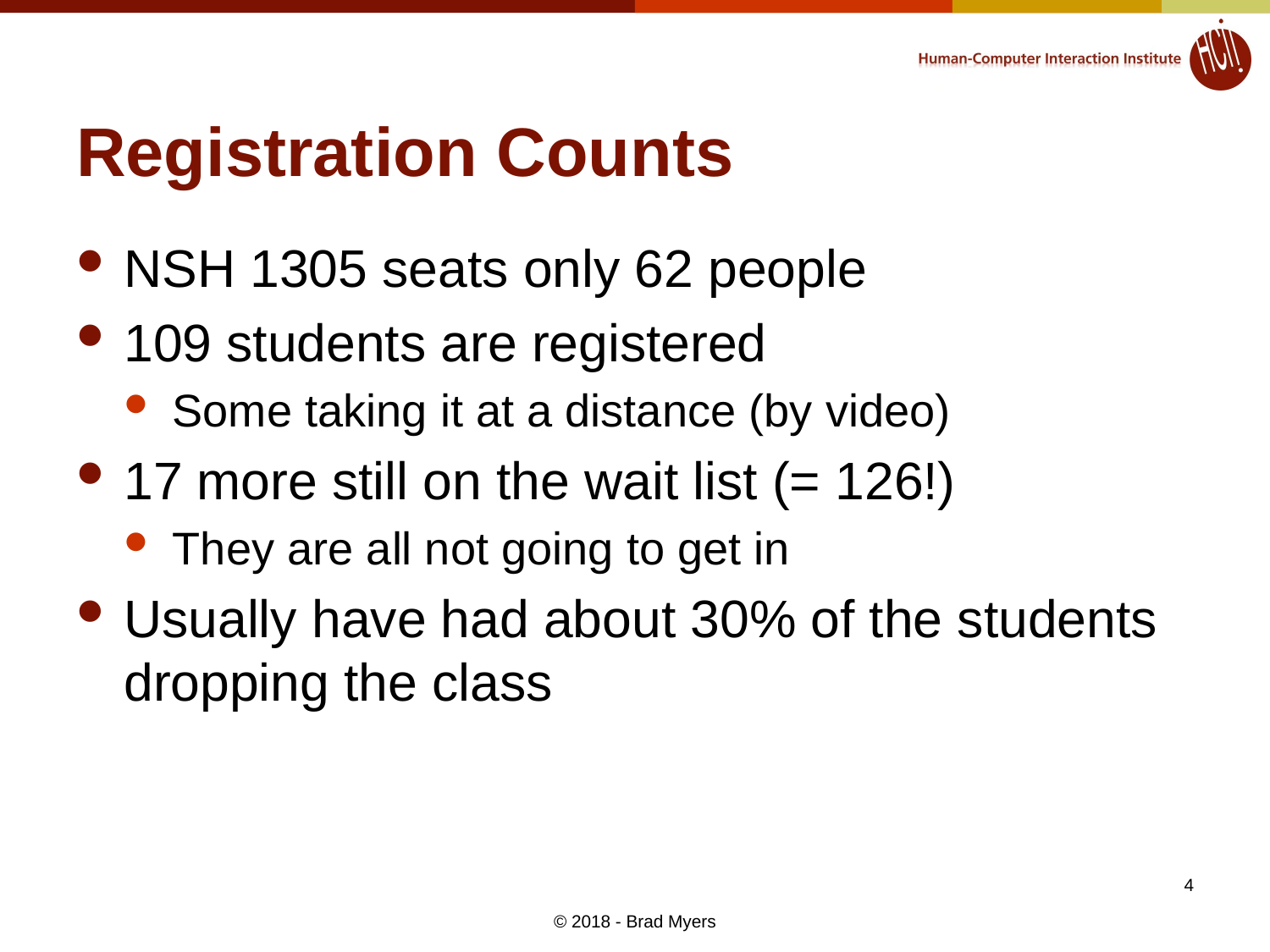

# Registration Counts
NSH 1305 seats only 62 people
109 students are registered
Some taking it at a distance (by video)
17 more still on the wait list (= 126!)
They are all not going to get in
Usually have had about 30% of the students dropping the class
4
© 2018 - Brad Myers